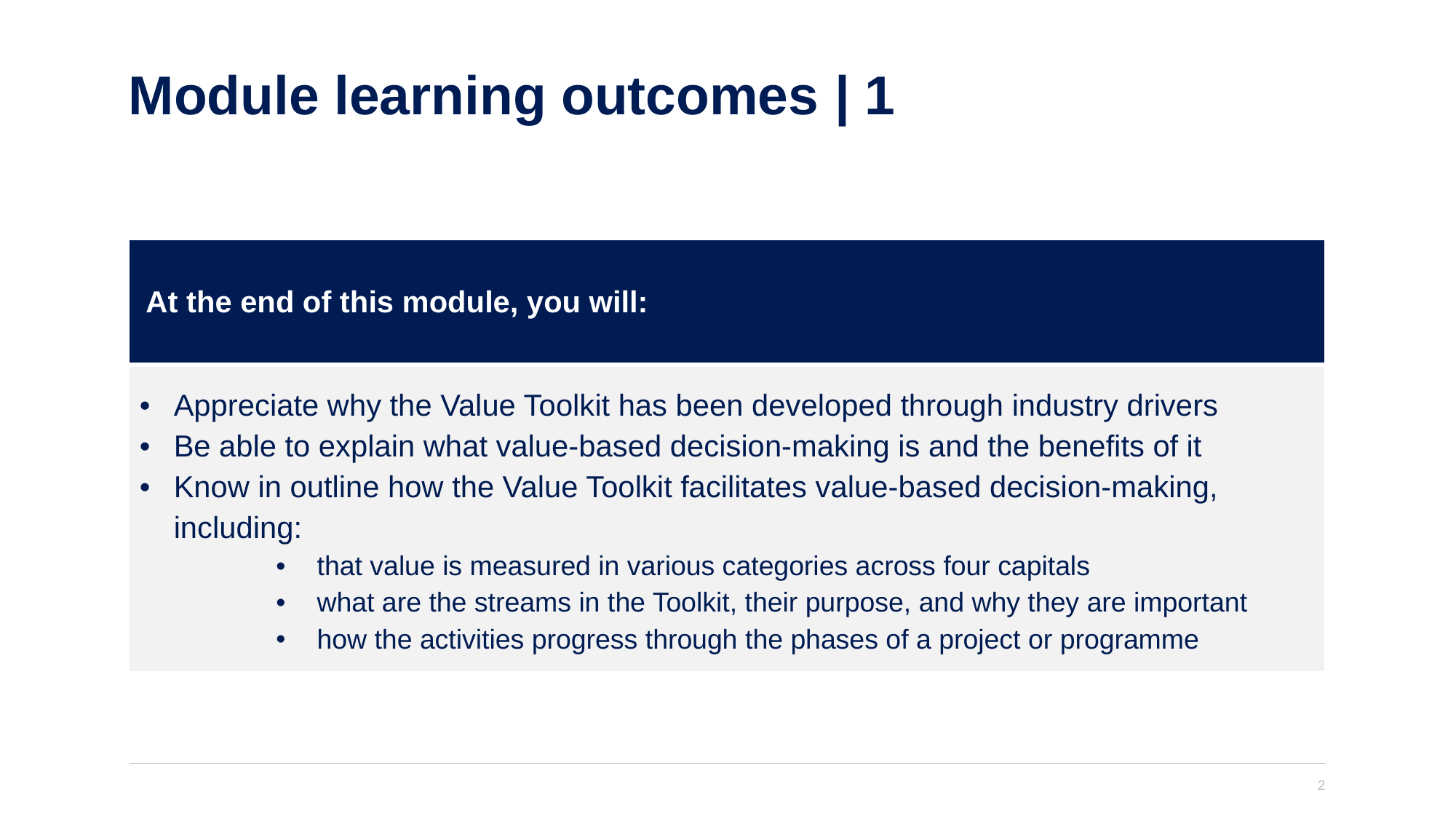

# Module learning outcomes | 1
| At the end of this module, you will: |
| --- |
| Appreciate why the Value Toolkit has been developed through industry drivers Be able to explain what value-based decision-making is and the benefits of it Know in outline how the Value Toolkit facilitates value-based decision-making, including: that value is measured in various categories across four capitals what are the streams in the Toolkit, their purpose, and why they are important how the activities progress through the phases of a project or programme |
2